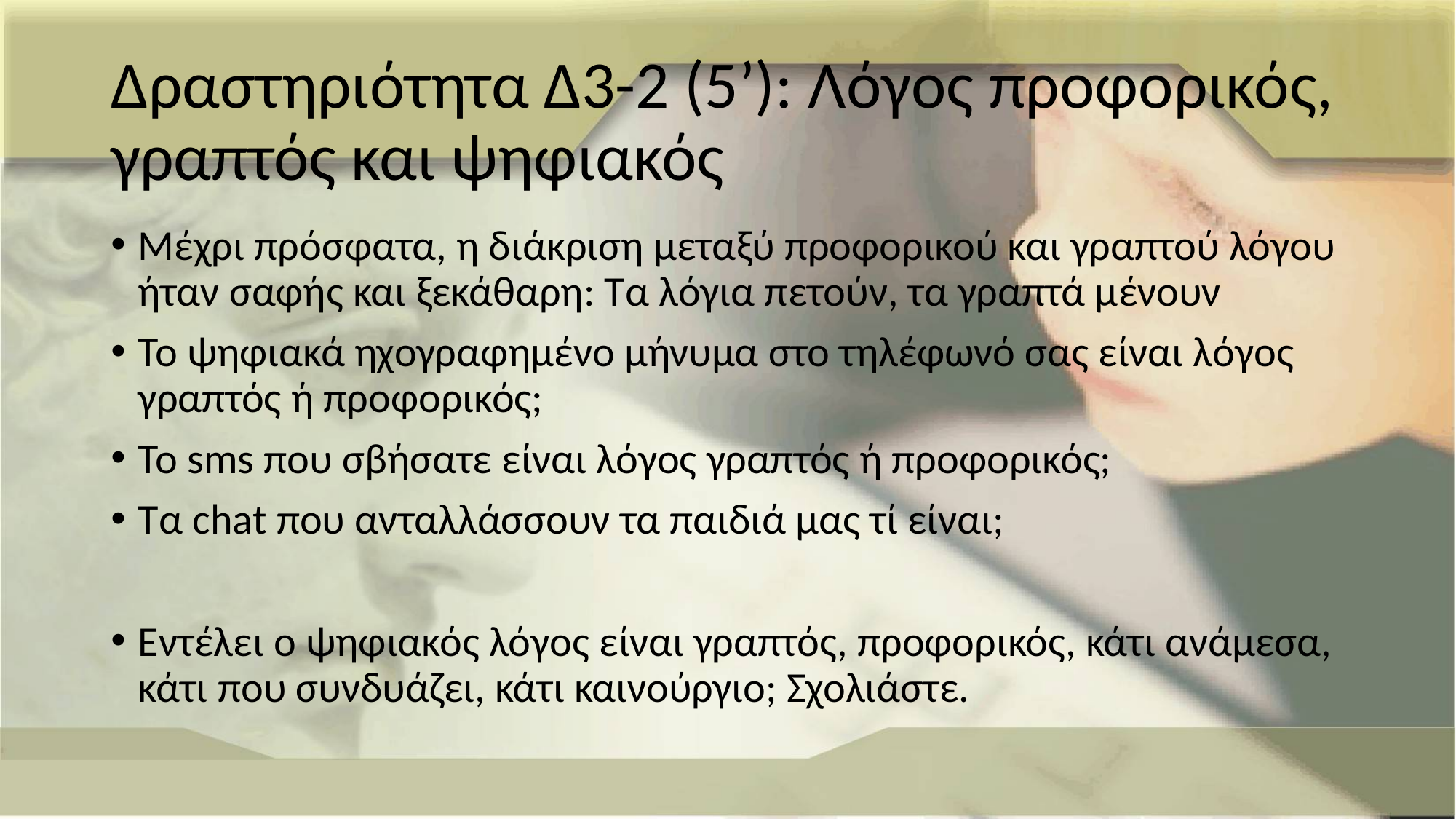

# Δραστηριότητα Δ3-2 (5’): Λόγος προφορικός, γραπτός και ψηφιακός
Μέχρι πρόσφατα, η διάκριση μεταξύ προφορικού και γραπτού λόγου ήταν σαφής και ξεκάθαρη: Τα λόγια πετούν, τα γραπτά μένουν
Το ψηφιακά ηχογραφημένο μήνυμα στο τηλέφωνό σας είναι λόγος γραπτός ή προφορικός;
Το sms που σβήσατε είναι λόγος γραπτός ή προφορικός;
Τα chat που ανταλλάσσουν τα παιδιά μας τί είναι;

Εντέλει ο ψηφιακός λόγος είναι γραπτός, προφορικός, κάτι ανάμεσα, κάτι που συνδυάζει, κάτι καινούργιο; Σχολιάστε.